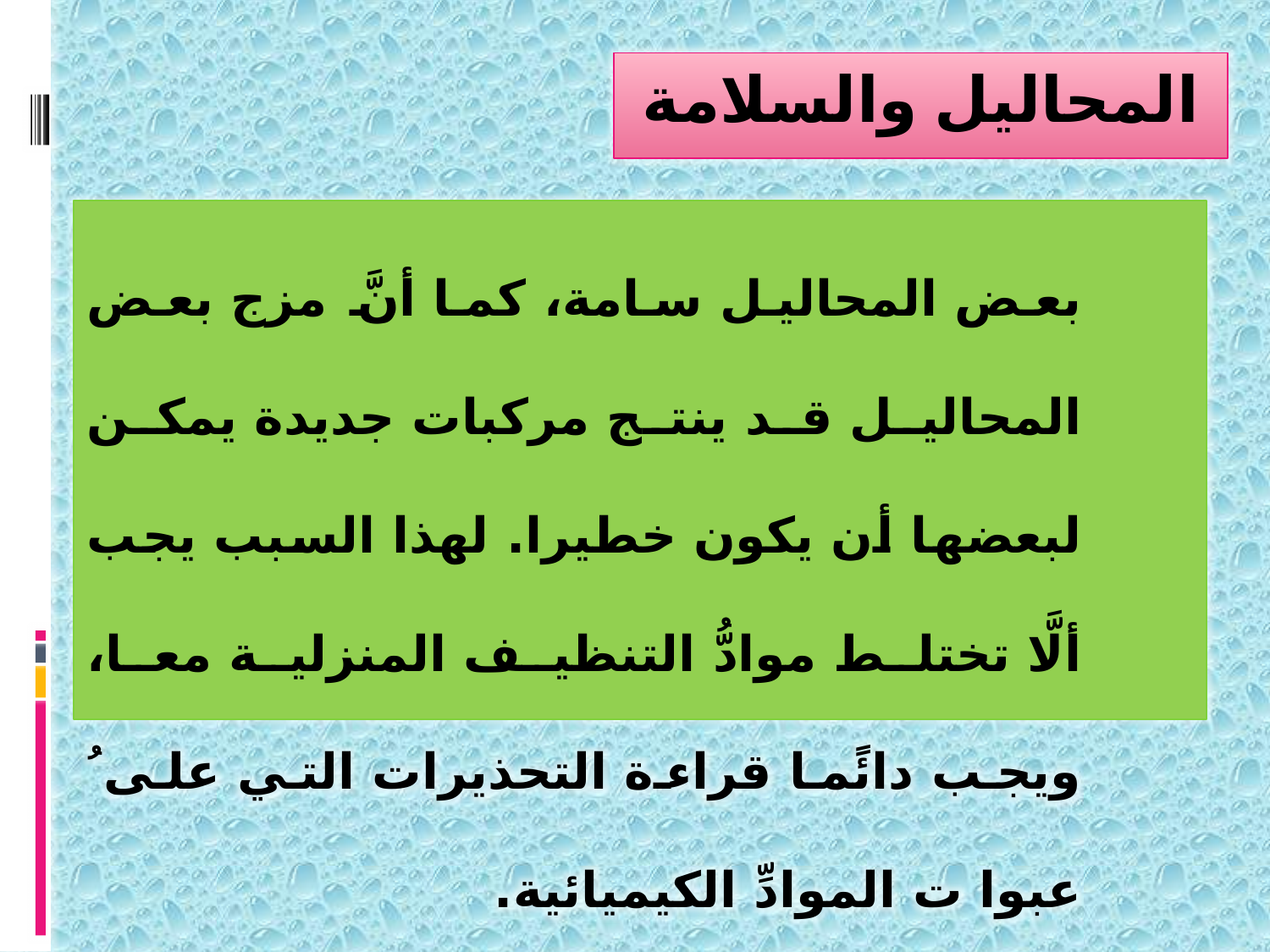

المحاليل والسلامة
      بعض المحاليل سامة، كما أنَّ مزج بعض المحاليل قد ينتج مركبات جديدة يمكن لبعضها أن يكون خطيرا. لهذا السبب يجب ألَّا تختلط موادُّ التنظيف المنزلية معا، ويجب دائًما قراءة التحذيرات التي على ُ عبوا ت الموادِّ الكيميائية.